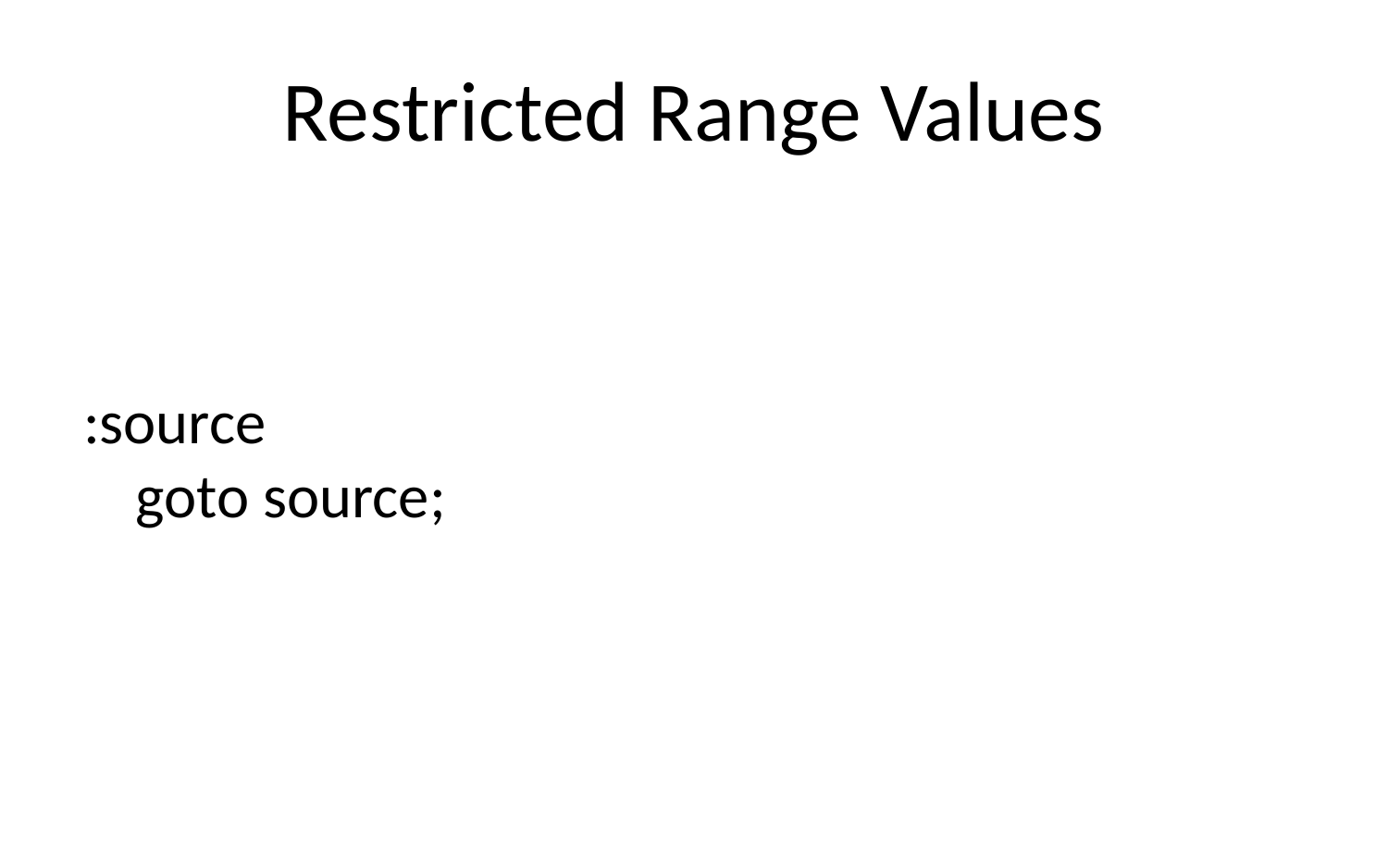

# Restricted Range Values

:source
goto source;